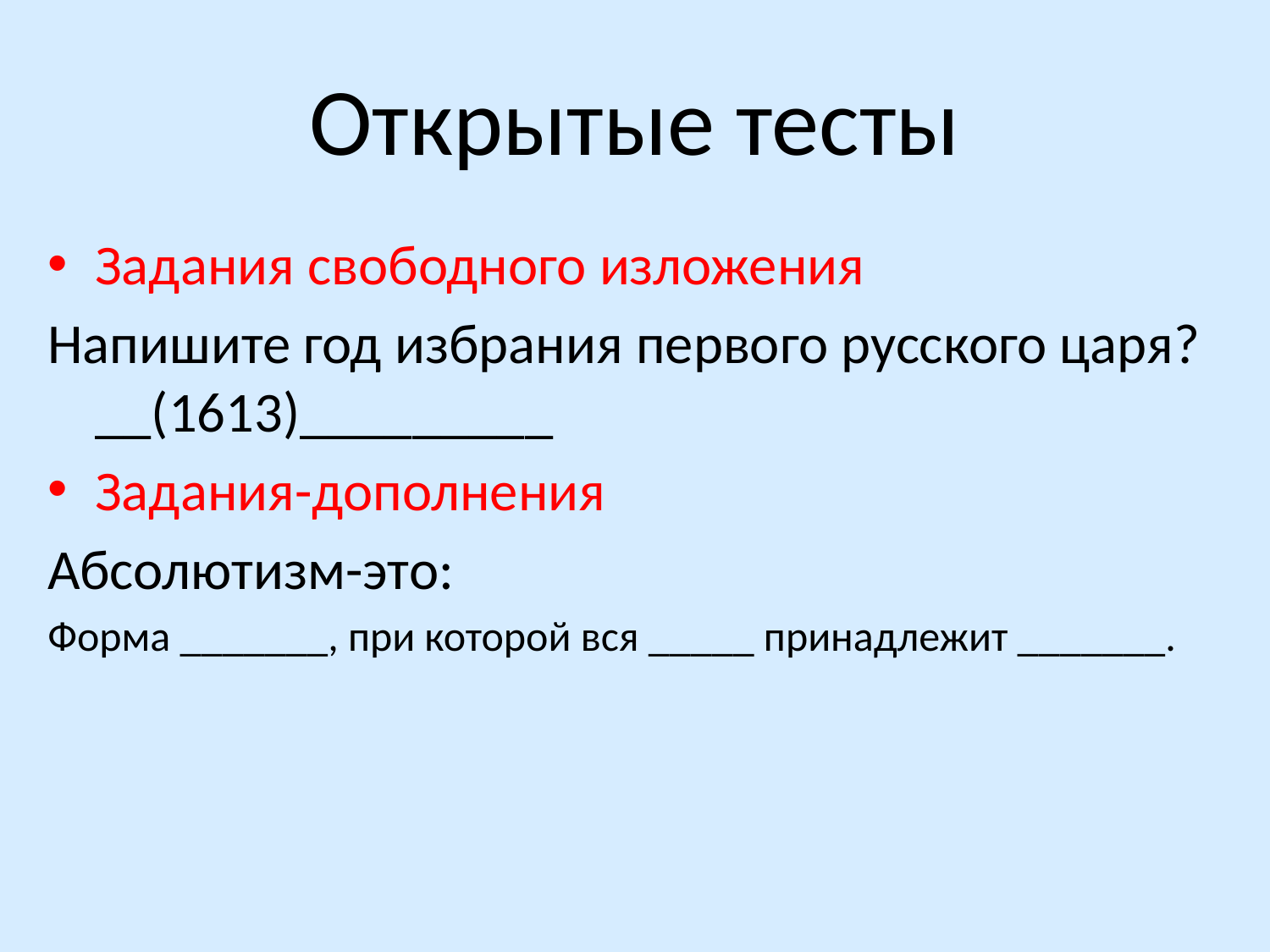

# Открытые тесты
Задания свободного изложения
Напишите год избрания первого русского царя? __(1613)_________
Задания-дополнения
Абсолютизм-это:
Форма _______, при которой вся _____ принадлежит _______.